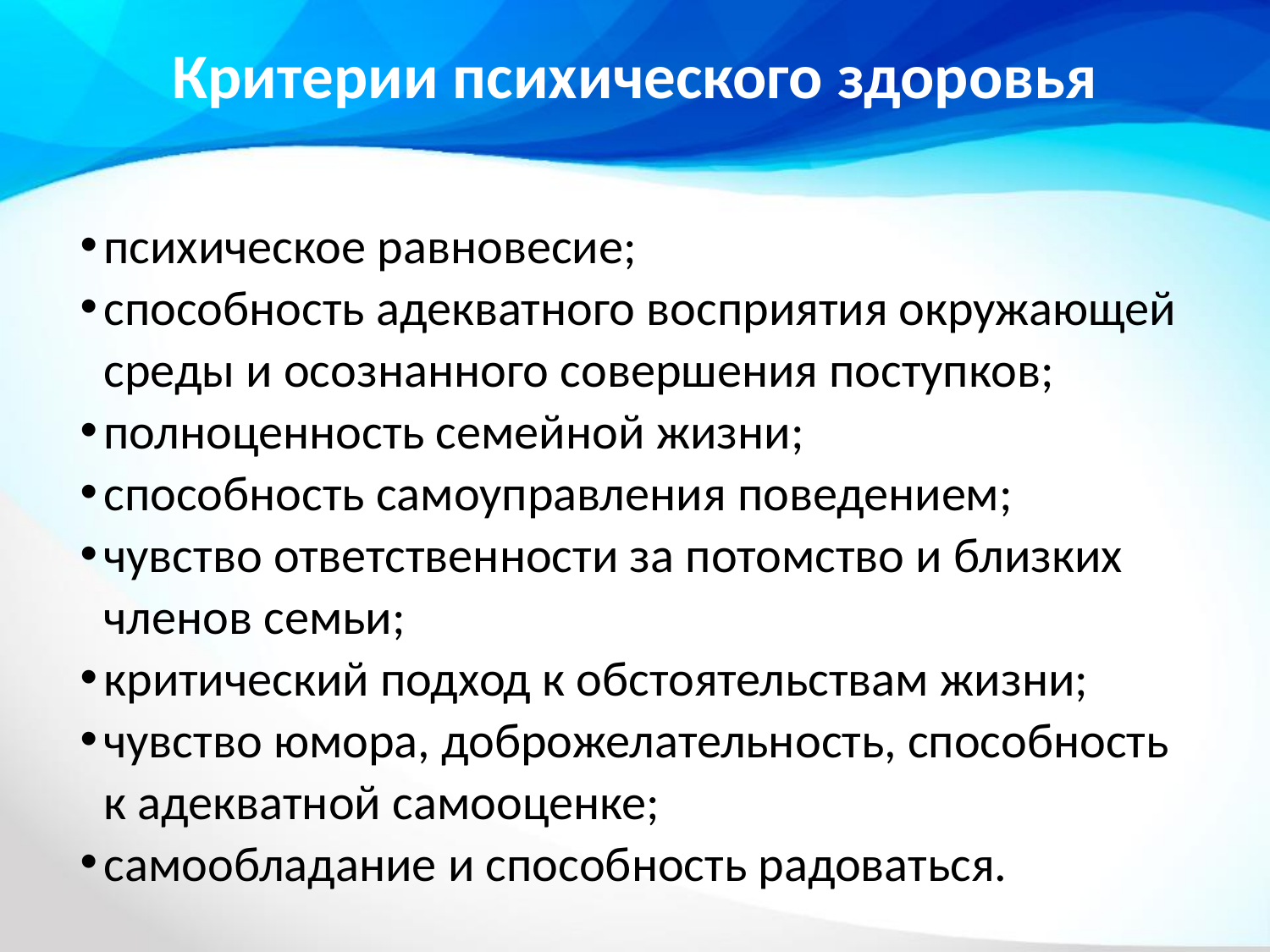

# Критерии психического здоровья
психическое равновесие;
способность адекватного восприятия окружающей среды и осознанного совершения поступков;
полноценность семейной жизни;
способность самоуправления поведением;
чувство ответственности за потомство и близких членов семьи;
критический подход к обстоятельствам жизни;
чувство юмора, доброжелательность, способность к адекватной самооценке;
самообладание и способность радоваться.